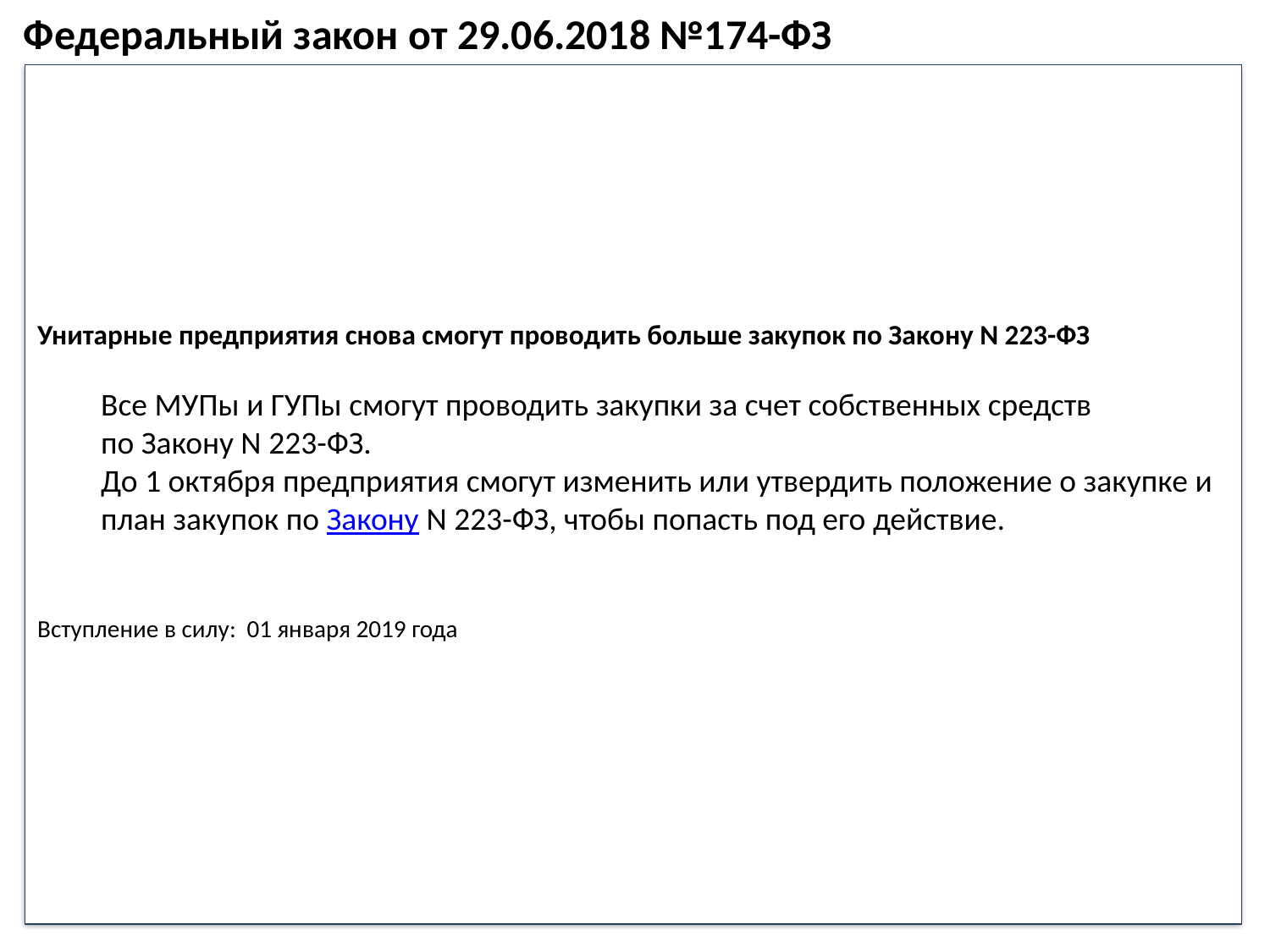

Федеральный закон от 29.06.2018 №174-ФЗ
Унитарные предприятия снова смогут проводить больше закупок по Закону N 223-ФЗ

Все МУПы и ГУПы смогут проводить закупки за счет собственных средств по Закону N 223-ФЗ.
До 1 октября предприятия смогут изменить или утвердить положение о закупке и план закупок по Закону N 223-ФЗ, чтобы попасть под его действие.

Вступление в силу:  01 января 2019 года

97